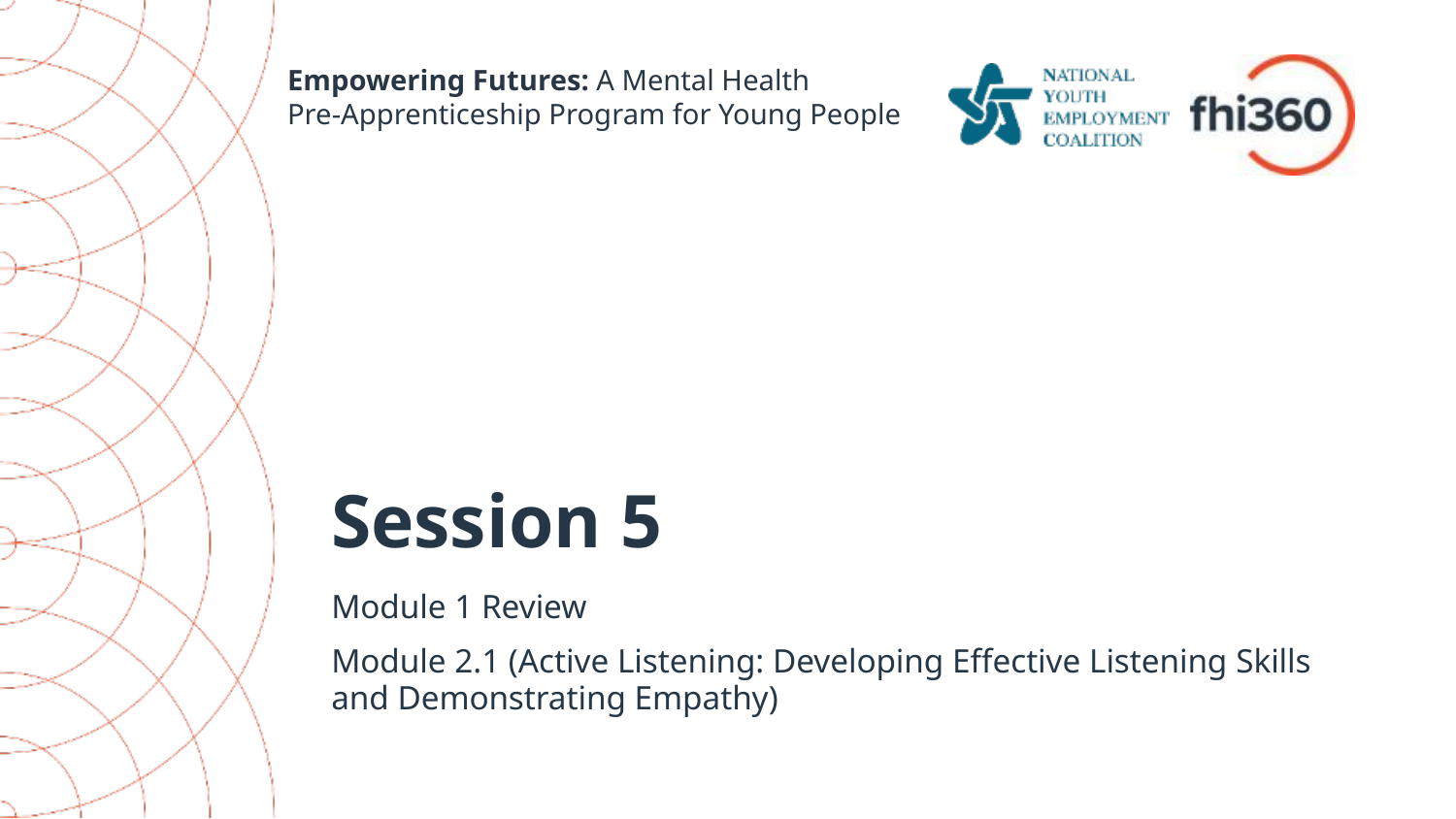

Empowering Futures: A Mental Health
Pre-Apprenticeship Program for Young People
# Session 5
Module 1 Review
Module 2.1 (Active Listening: Developing Effective Listening Skills and Demonstrating Empathy)